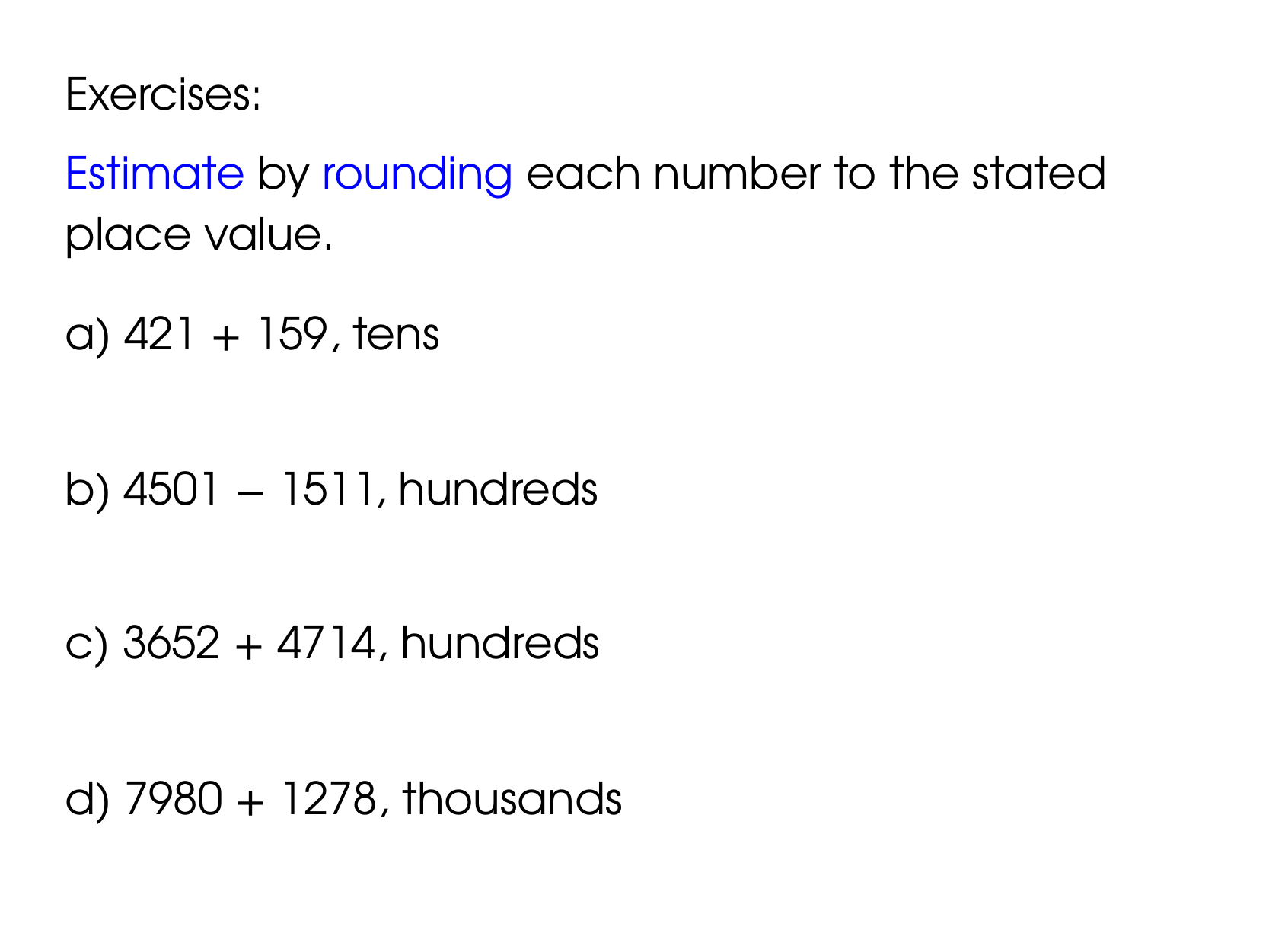

Exercises:
Estimate by rounding each number to the stated place value.
a) 421 + 159, tens
b) 4501 − 1511, hundreds
c) 3652 + 4714, hundreds
d) 7980 + 1278, thousands